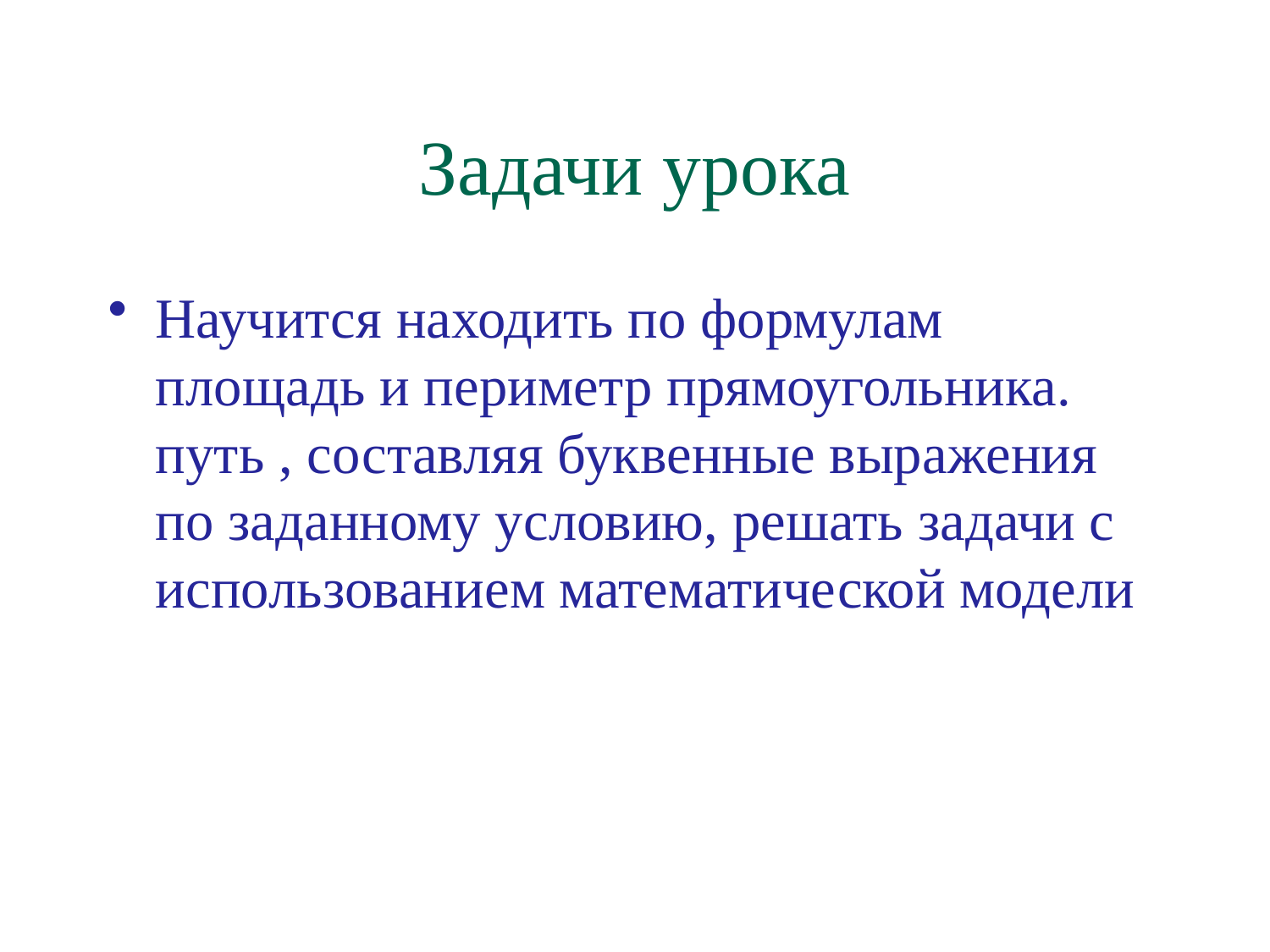

# Задачи урока
Научится находить по формулам площадь и периметр прямоугольника. путь , составляя буквенные выражения по заданному условию, решать задачи с использованием математической модели